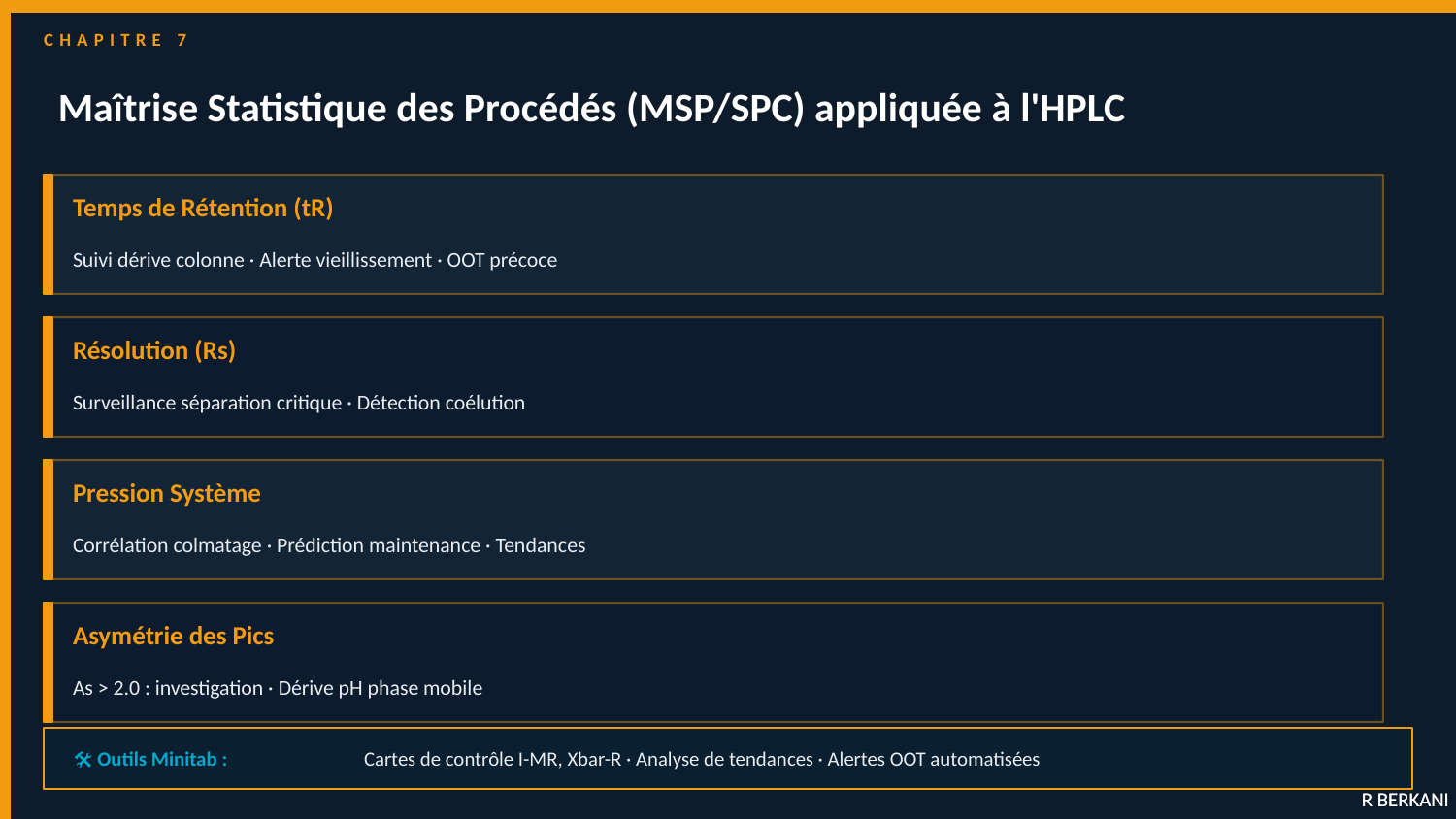

CHAPITRE 7
Maîtrise Statistique des Procédés (MSP/SPC) appliquée à l'HPLC

Temps de Rétention (tR)
Suivi dérive colonne · Alerte vieillissement · OOT précoce

Résolution (Rs)
Surveillance séparation critique · Détection coélution

Pression Système
Corrélation colmatage · Prédiction maintenance · Tendances

Asymétrie des Pics
As > 2.0 : investigation · Dérive pH phase mobile

🛠 Outils Minitab :
Cartes de contrôle I-MR, Xbar-R · Analyse de tendances · Alertes OOT automatisées